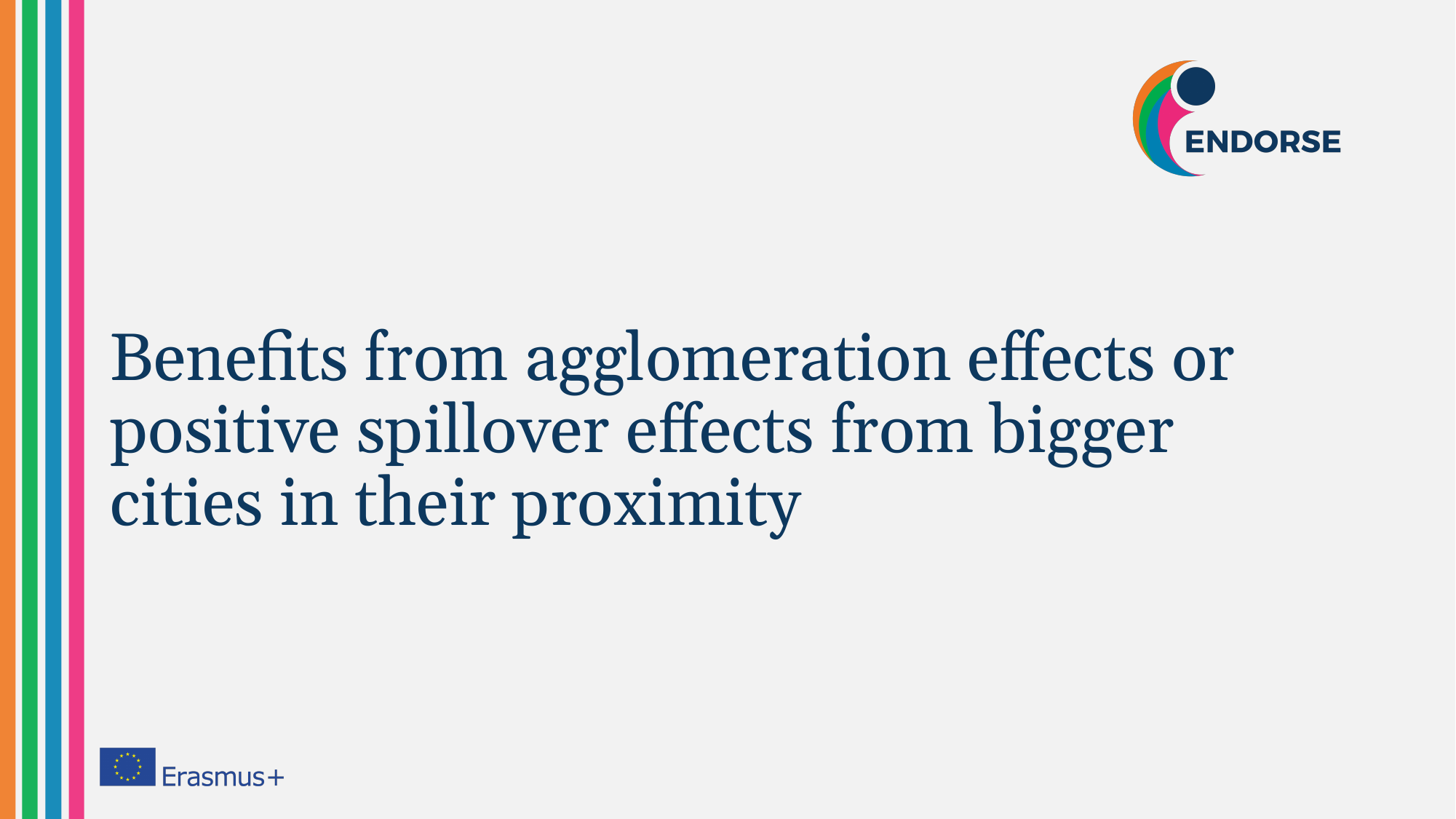

# Benefits from agglomeration effects or positive spillover effects from bigger cities in their proximity